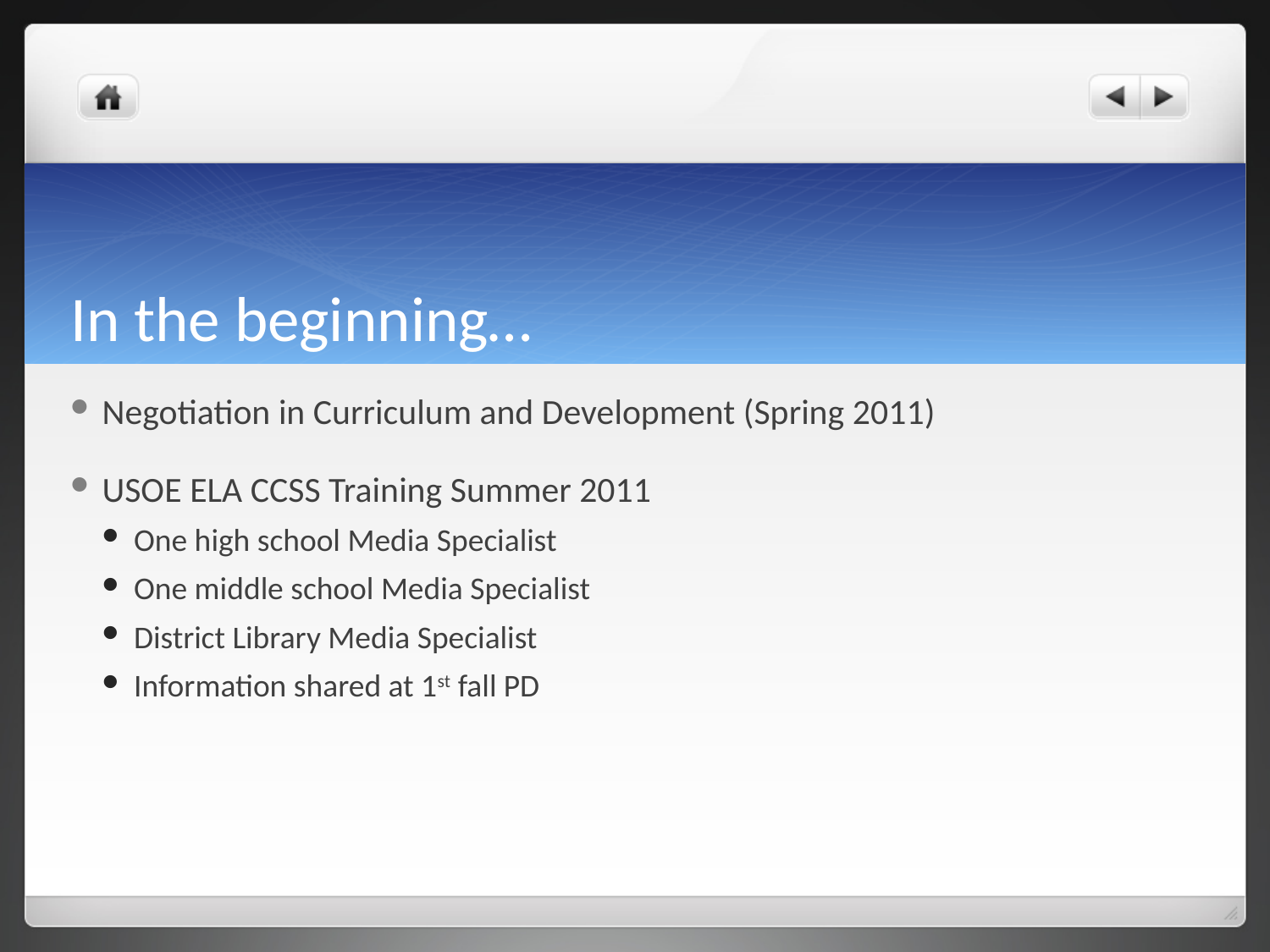

# In the beginning…
Negotiation in Curriculum and Development (Spring 2011)
USOE ELA CCSS Training Summer 2011
One high school Media Specialist
One middle school Media Specialist
District Library Media Specialist
Information shared at 1st fall PD